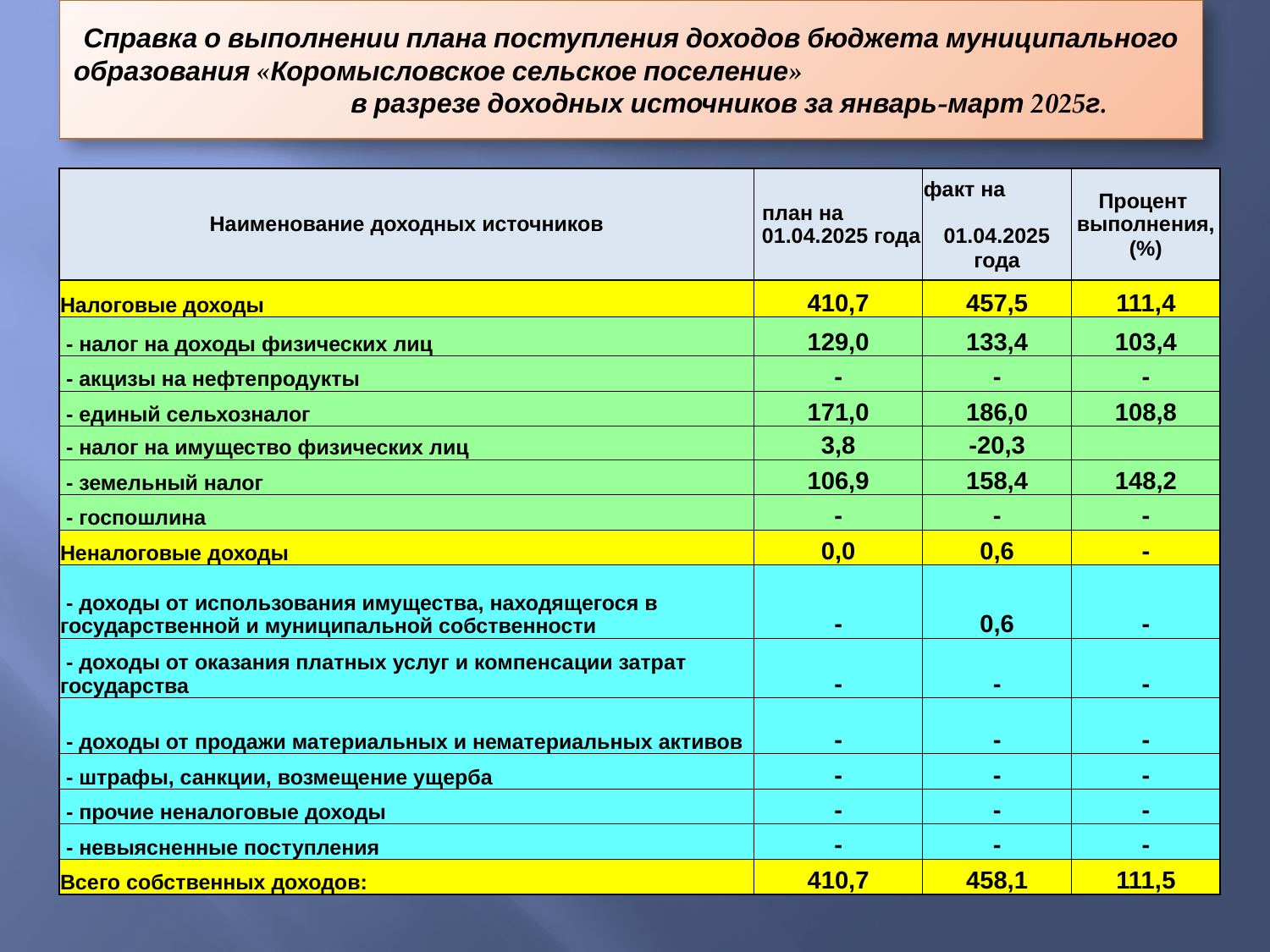

# Справка о выполнении плана поступления доходов бюджета муниципального образования «Коромысловское сельское поселение»                                                                                       в разрезе доходных источников за январь-март 2025г.
| Наименование доходных источников | план на 01.04.2025 года | факт на 01.04.2025 года | Процент выполнения, (%) |
| --- | --- | --- | --- |
| Налоговые доходы | 410,7 | 457,5 | 111,4 |
| - налог на доходы физических лиц | 129,0 | 133,4 | 103,4 |
| - акцизы на нефтепродукты | - | - | - |
| - единый сельхозналог | 171,0 | 186,0 | 108,8 |
| - налог на имущество физических лиц | 3,8 | -20,3 |  |
| - земельный налог | 106,9 | 158,4 | 148,2 |
| - госпошлина | - | - | - |
| Неналоговые доходы | 0,0 | 0,6 | - |
| - доходы от использования имущества, находящегося в государственной и муниципальной собственности | - | 0,6 | - |
| - доходы от оказания платных услуг и компенсации затрат государства | - | - | - |
| - доходы от продажи материальных и нематериальных активов | - | - | - |
| - штрафы, санкции, возмещение ущерба | - | - | - |
| - прочие неналоговые доходы | - | - | - |
| - невыясненные поступления | - | - | - |
| Всего собственных доходов: | 410,7 | 458,1 | 111,5 |